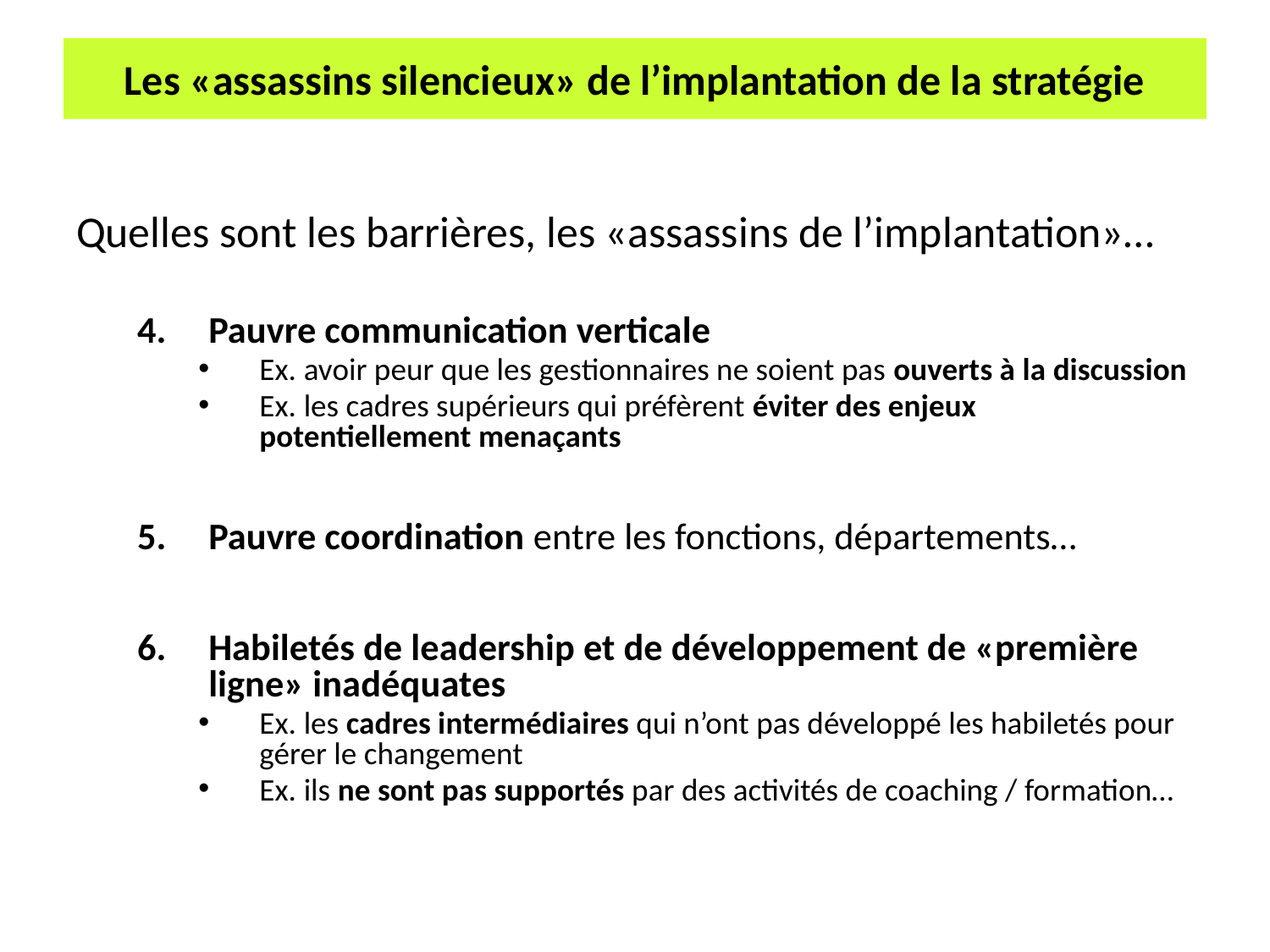

# Les «assassins silencieux» de l’implantation de la stratégie
Quelles sont les barrières, les «assassins de l’implantation»…

Pauvre communication verticale
Ex. avoir peur que les gestionnaires ne soient pas ouverts à la discussion
Ex. les cadres supérieurs qui préfèrent éviter des enjeux potentiellement menaçants

Pauvre coordination entre les fonctions, départements…

Habiletés de leadership et de développement de «première ligne» inadéquates
Ex. les cadres intermédiaires qui n’ont pas développé les habiletés pour gérer le changement
Ex. ils ne sont pas supportés par des activités de coaching / formation…